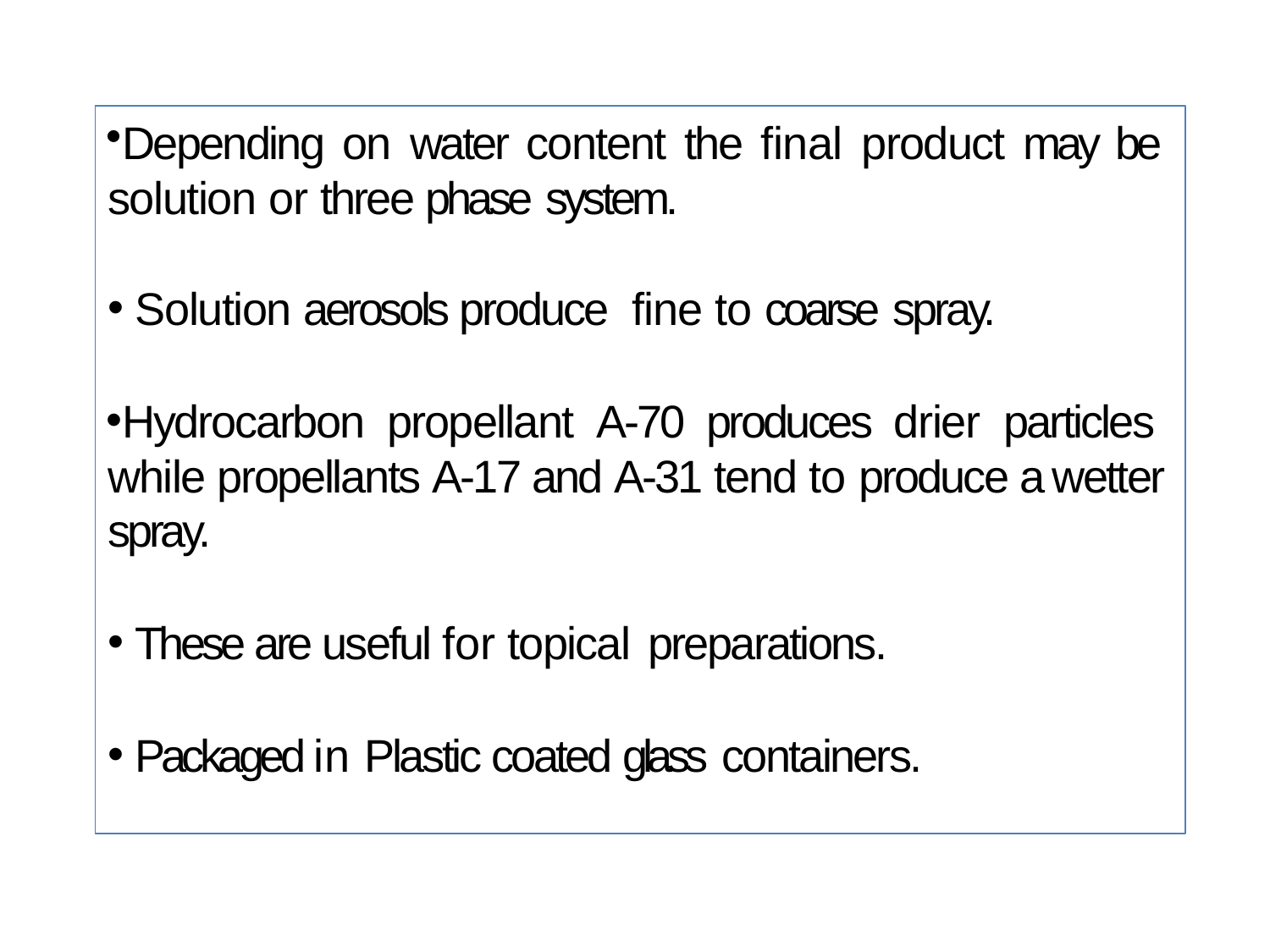

Depending on water content the final product may be  solution or three phase system.

Solution aerosols produce  fine to coarse spray.

Hydrocarbon propellant A-70 produces drier particles  while propellants A-17 and A-31 tend to produce a wetter  spray.

These are useful for topical preparations.

Packaged in Plastic coated glass containers.